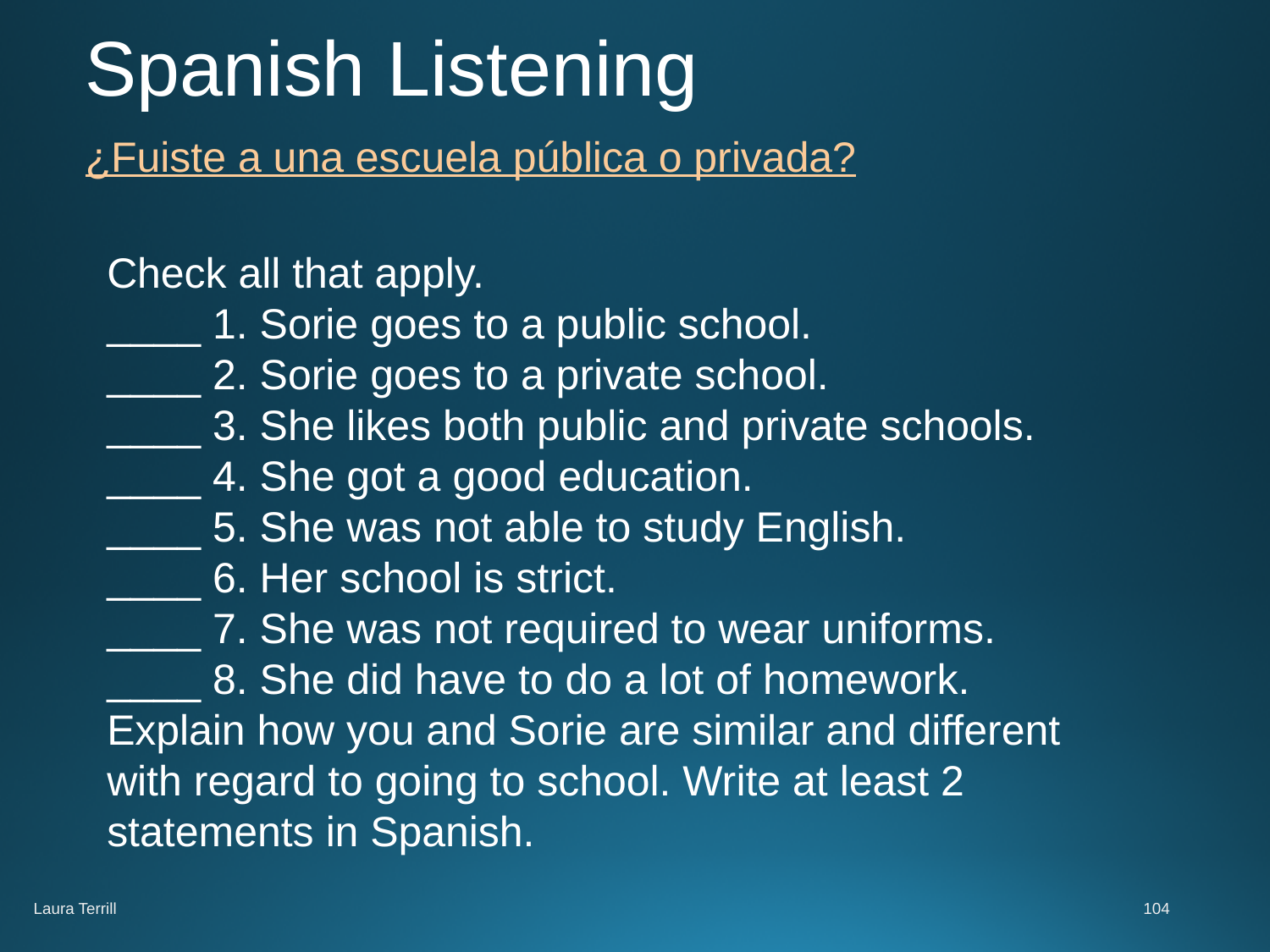

# Spanish Listening
¿Fuiste a una escuela pública o privada?
Check all that apply.
____ 1. Sorie goes to a public school.
____ 2. Sorie goes to a private school.
____ 3. She likes both public and private schools.
____ 4. She got a good education.
____ 5. She was not able to study English.
____ 6. Her school is strict.
____ 7. She was not required to wear uniforms.
____ 8. She did have to do a lot of homework.
Explain how you and Sorie are similar and different with regard to going to school. Write at least 2 statements in Spanish.
Laura Terrill
104